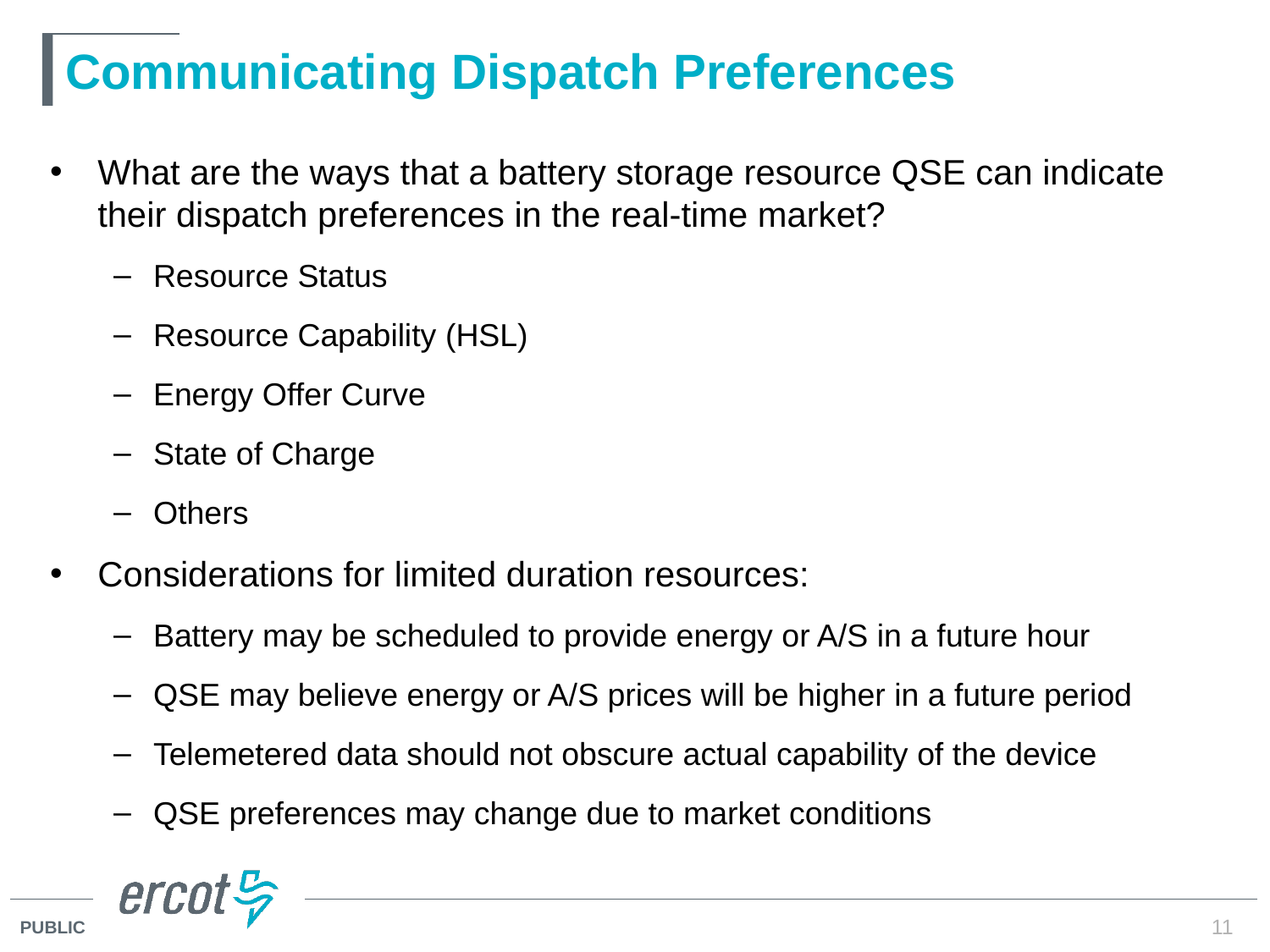

# Communicating Dispatch Preferences
What are the ways that a battery storage resource QSE can indicate their dispatch preferences in the real-time market?
Resource Status
Resource Capability (HSL)
Energy Offer Curve
State of Charge
Others
Considerations for limited duration resources:
Battery may be scheduled to provide energy or A/S in a future hour
QSE may believe energy or A/S prices will be higher in a future period
Telemetered data should not obscure actual capability of the device
QSE preferences may change due to market conditions
11